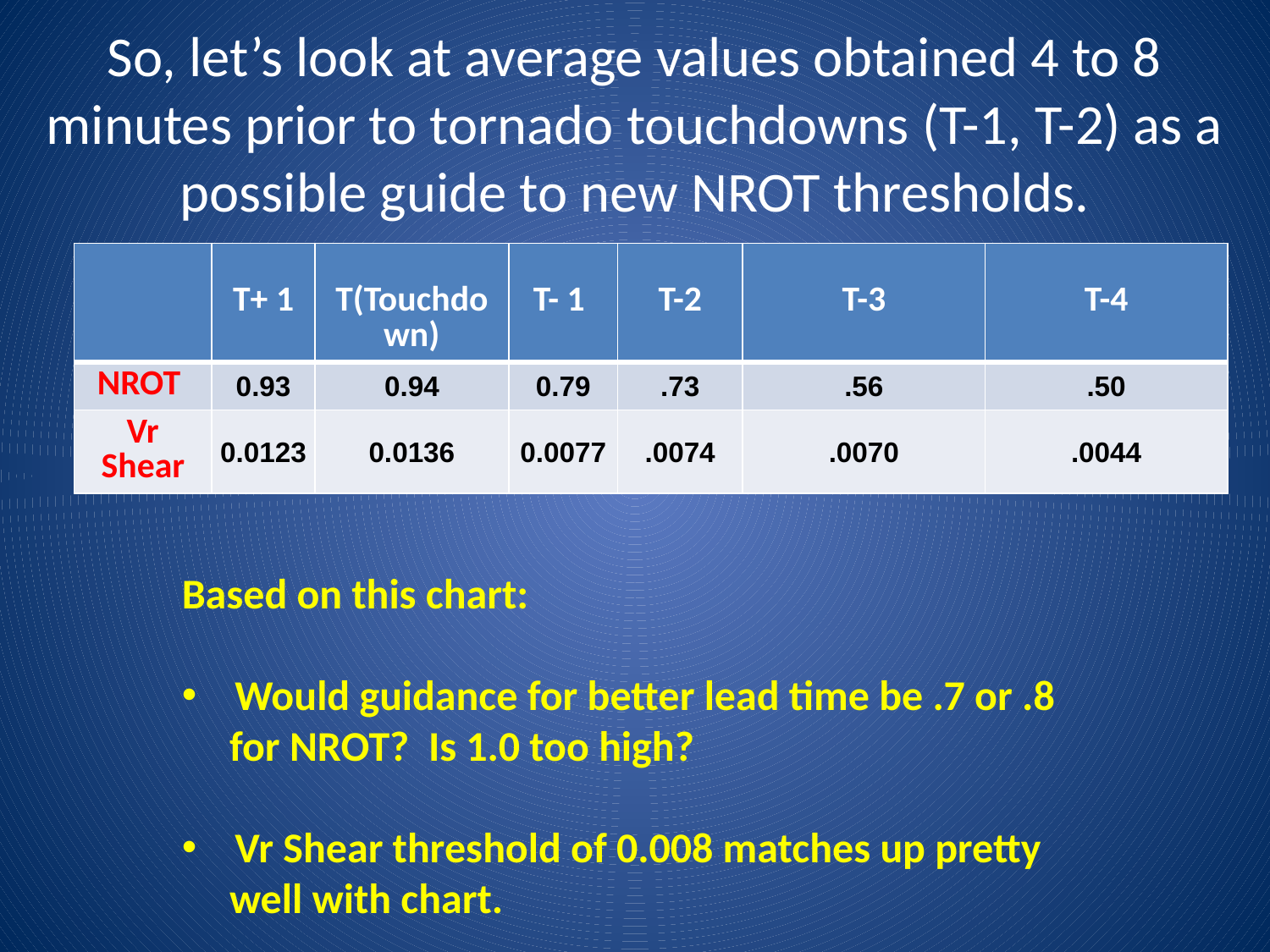

So, let’s look at average values obtained 4 to 8 minutes prior to tornado touchdowns (T-1, T-2) as a possible guide to new NROT thresholds.
|  | T+ 1 | T(Touchdown) | T- 1 | T-2 | T-3 | T-4 |
| --- | --- | --- | --- | --- | --- | --- |
| NROT | 0.93 | 0.94 | 0.79 | .73 | .56 | .50 |
| Vr Shear | 0.0123 | 0.0136 | 0.0077 | .0074 | .0070 | .0044 |
Based on this chart:

    Would guidance for better lead time be .7 or .8
     for NROT?  Is 1.0 too high?

    Vr Shear threshold of 0.008 matches up pretty
     well with chart.